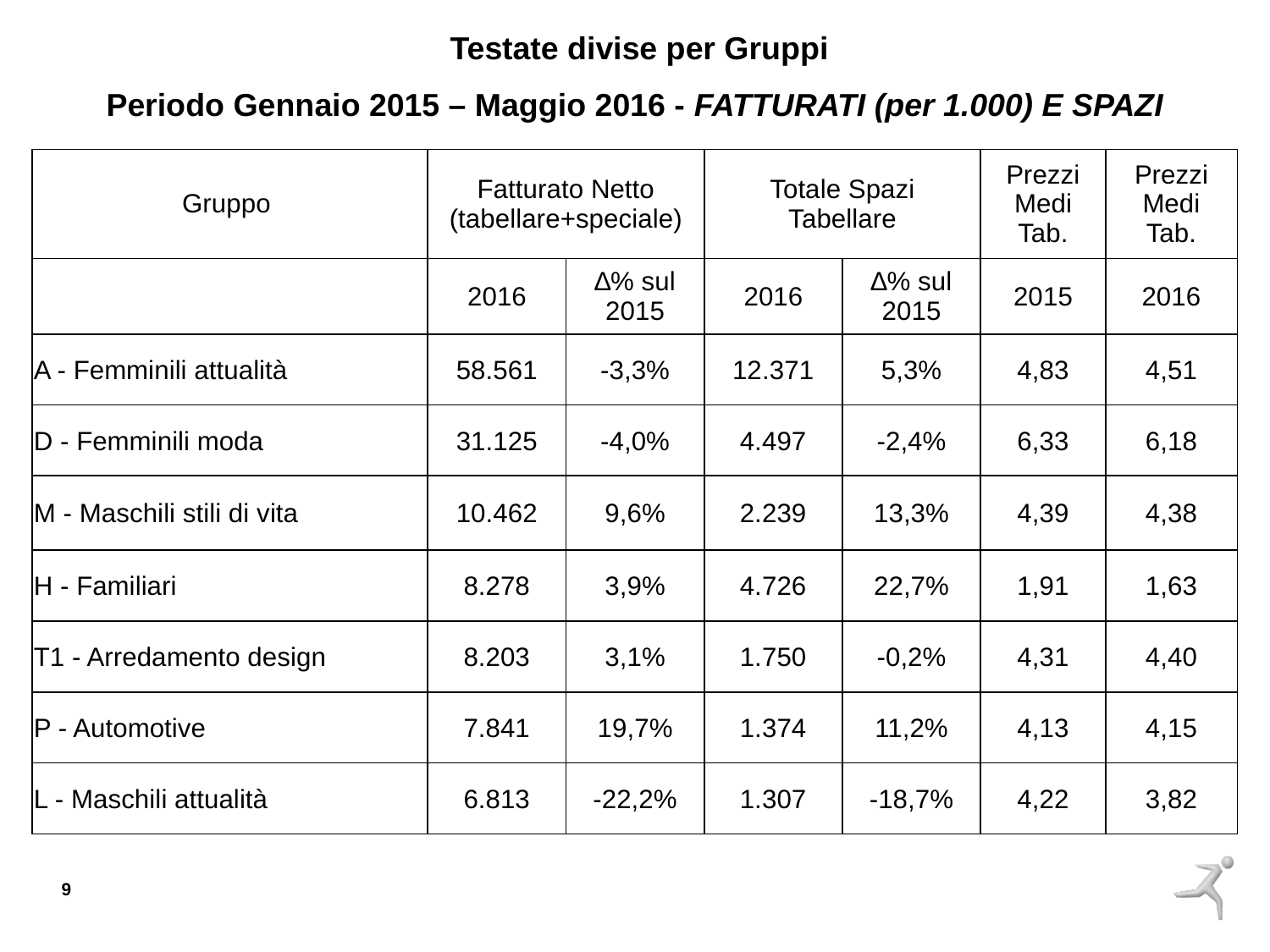

Testate divise per Gruppi
Periodo Gennaio 2015 – Maggio 2016 - FATTURATI (per 1.000) E SPAZI
| Gruppo | Fatturato Netto (tabellare+speciale) |  | Totale Spazi Tabellare |  | Prezzi Medi Tab. | Prezzi Medi Tab. |
| --- | --- | --- | --- | --- | --- | --- |
|  | 2016 | ∆% sul 2015 | 2016 | ∆% sul 2015 | 2015 | 2016 |
| A - Femminili attualità | 58.561 | -3,3% | 12.371 | 5,3% | 4,83 | 4,51 |
| D - Femminili moda | 31.125 | -4,0% | 4.497 | -2,4% | 6,33 | 6,18 |
| M - Maschili stili di vita | 10.462 | 9,6% | 2.239 | 13,3% | 4,39 | 4,38 |
| H - Familiari | 8.278 | 3,9% | 4.726 | 22,7% | 1,91 | 1,63 |
| T1 - Arredamento design | 8.203 | 3,1% | 1.750 | -0,2% | 4,31 | 4,40 |
| P - Automotive | 7.841 | 19,7% | 1.374 | 11,2% | 4,13 | 4,15 |
| L - Maschili attualità | 6.813 | -22,2% | 1.307 | -18,7% | 4,22 | 3,82 |